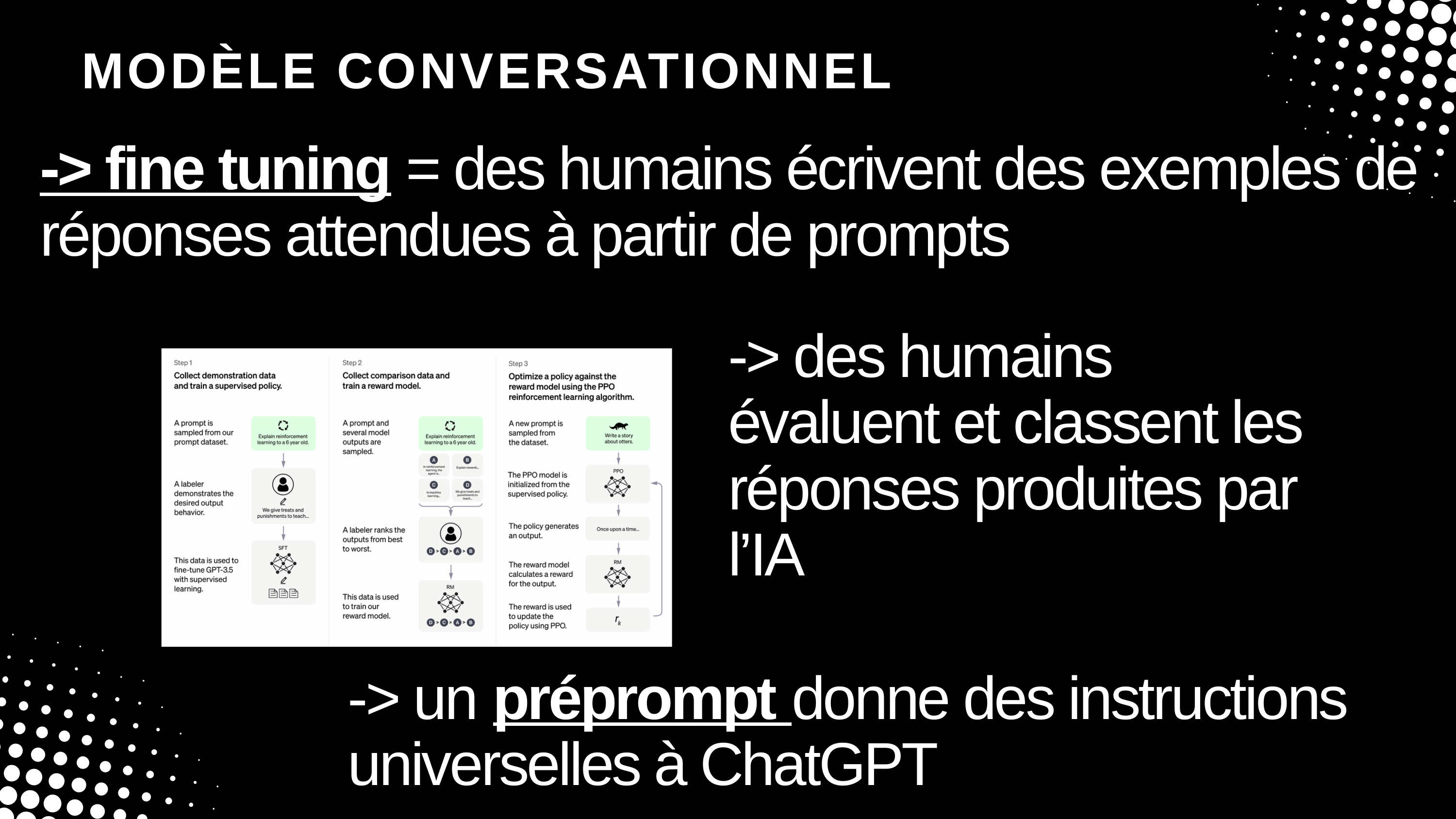

MODÈLE CONVERSATIONNEL

-> fine tuning = des humains écrivent des exemples de réponses attendues à partir de prompts
-> des humains évaluent et classent les réponses produites par l’IA

-> un préprompt donne des instructions universelles à ChatGPT